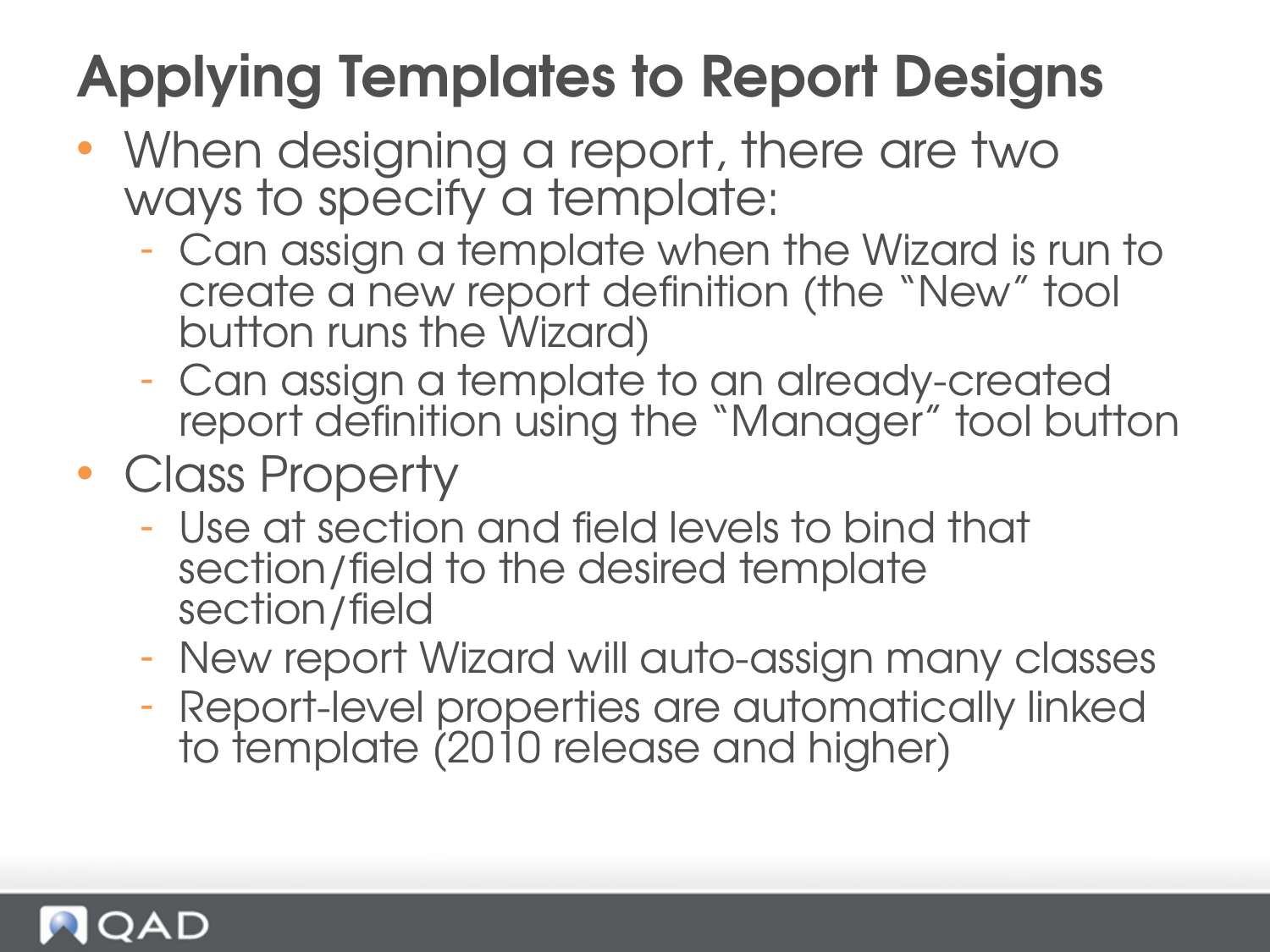

# Applying Templates to Report Designs
When designing a report, there are two ways to specify a template:
Can assign a template when the Wizard is run to create a new report definition (the “New” tool button runs the Wizard)
Can assign a template to an already-created report definition using the “Manager” tool button
Class Property
Use at section and field levels to bind that section/field to the desired template section/field
New report Wizard will auto-assign many classes
Report-level properties are automatically linked to template (2010 release and higher)